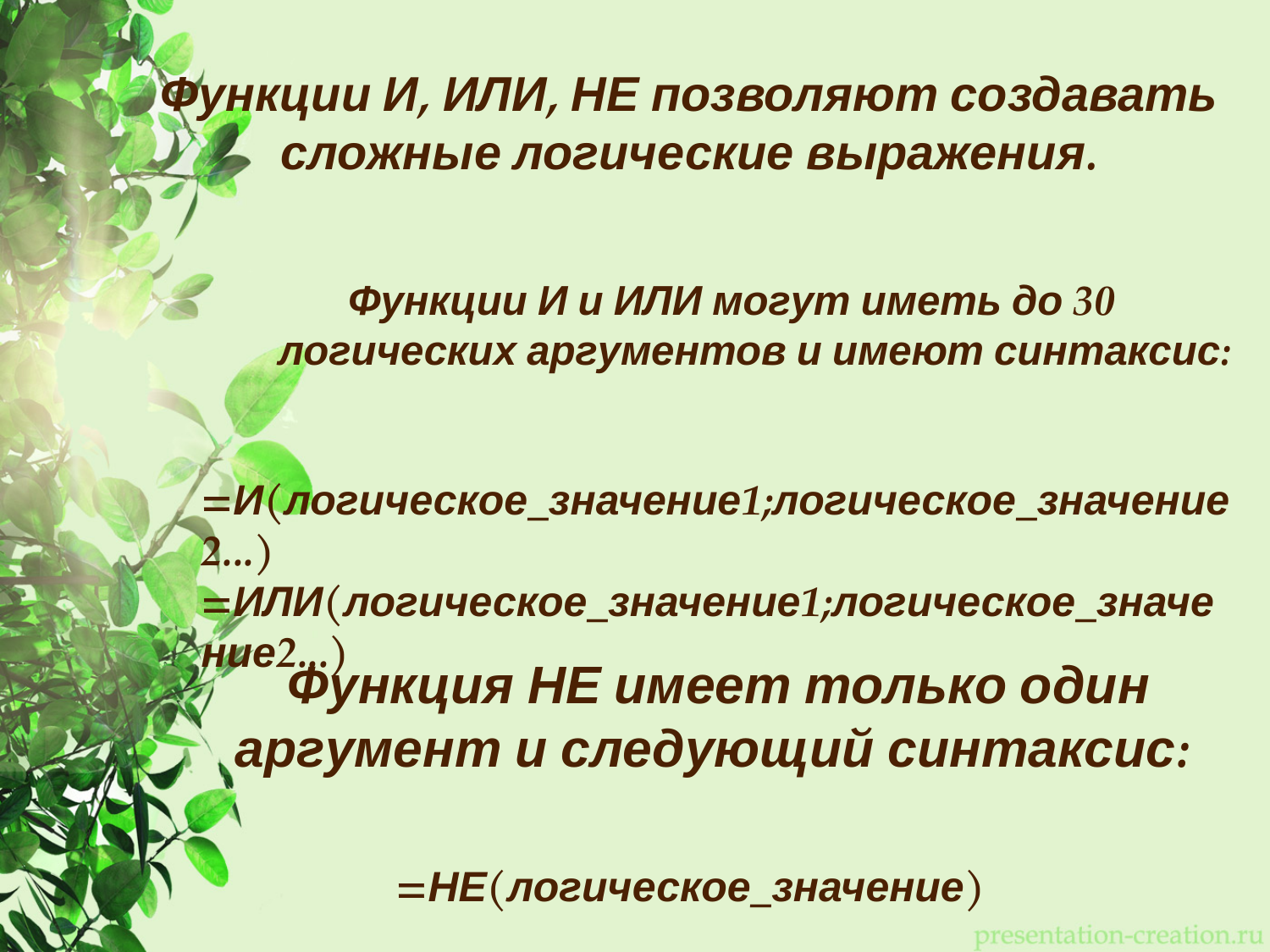

# Функции И, ИЛИ, НЕ позволяют создавать сложные логические выражения.
Функции И и ИЛИ могут иметь до 30 логических аргументов и имеют синтаксис:

=И(логическое_значение1;логическое_значение2...) =ИЛИ(логическое_значение1;логическое_значение2...)
Функция НЕ имеет только один аргумент и следующий синтаксис:
=НЕ(логическое_значение)